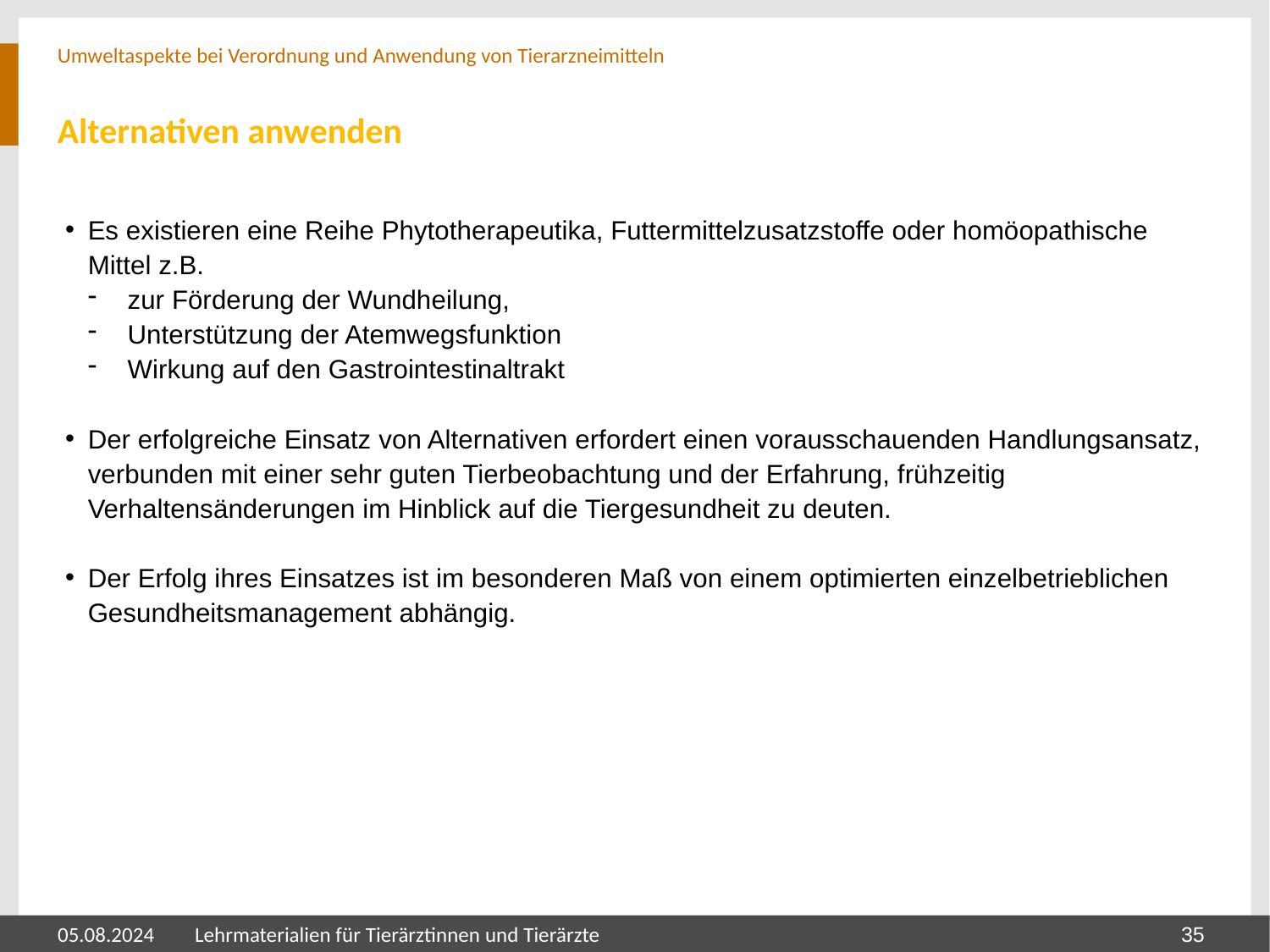

Umweltaspekte bei Verordnung und Anwendung von Tierarzneimitteln
# Alternativen anwenden
Es existieren eine Reihe Phytotherapeutika, Futtermittelzusatzstoffe oder homöopathische Mittel z.B.
zur Förderung der Wundheilung,
Unterstützung der Atemwegsfunktion
Wirkung auf den Gastrointestinaltrakt

Der erfolgreiche Einsatz von Alternativen erfordert einen vorausschauenden Handlungsansatz, verbunden mit einer sehr guten Tierbeobachtung und der Erfahrung, frühzeitig Verhaltensänderungen im Hinblick auf die Tiergesundheit zu deuten.

Der Erfolg ihres Einsatzes ist im besonderen Maß von einem optimierten einzelbetrieblichen Gesundheitsmanagement abhängig.

05.08.2024
Lehrmaterialien für Tierärztinnen und Tierärzte
35